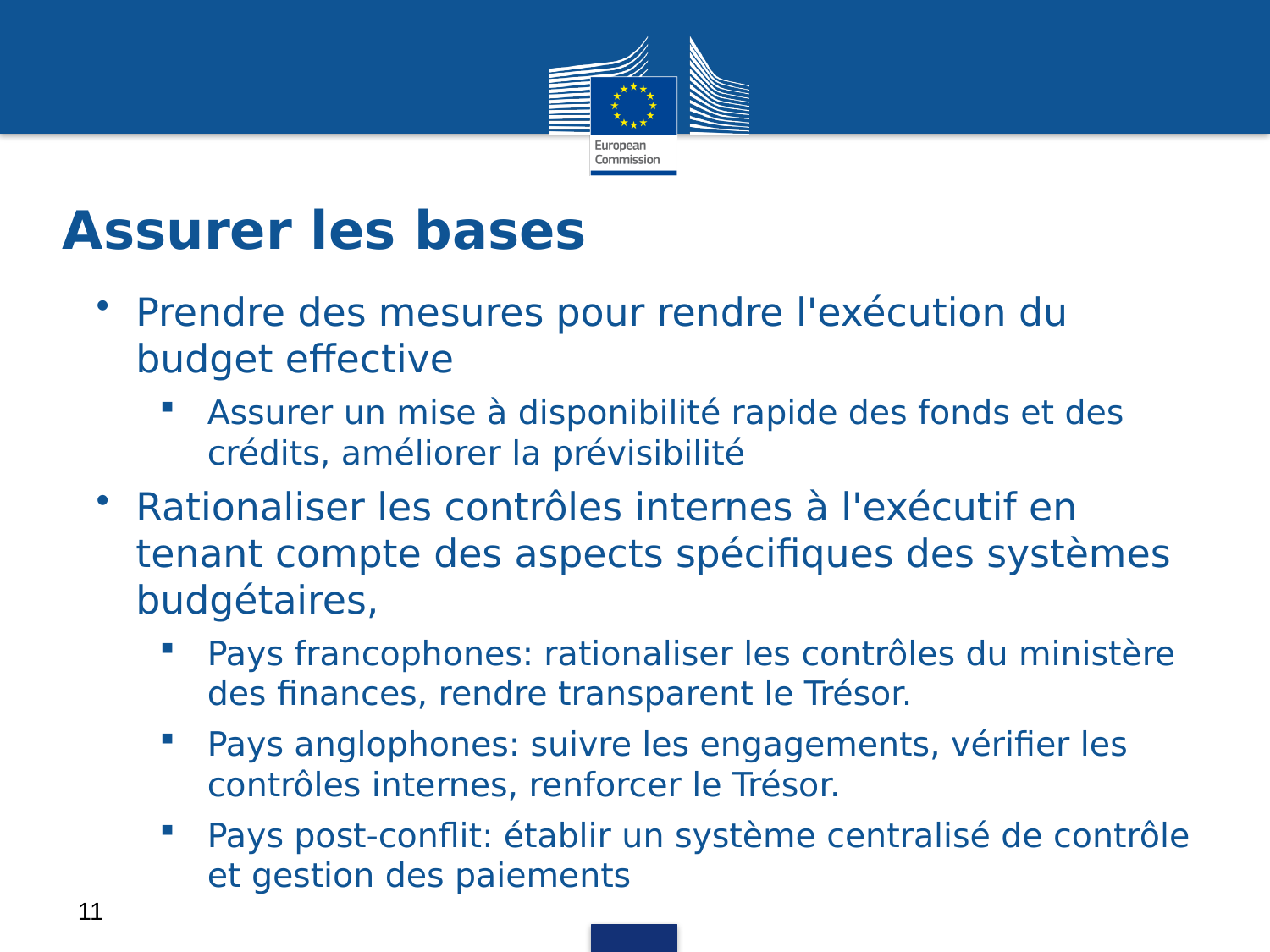

# Assurer les bases

Prendre des mesures pour rendre l'exécution du budget effective
Assurer un mise à disponibilité rapide des fonds et des crédits, améliorer la prévisibilité
Rationaliser les contrôles internes à l'exécutif en tenant compte des aspects spécifiques des systèmes budgétaires,
Pays francophones: rationaliser les contrôles du ministère des finances, rendre transparent le Trésor.
Pays anglophones: suivre les engagements, vérifier les contrôles internes, renforcer le Trésor.
Pays post-conflit: établir un système centralisé de contrôle et gestion des paiements

11